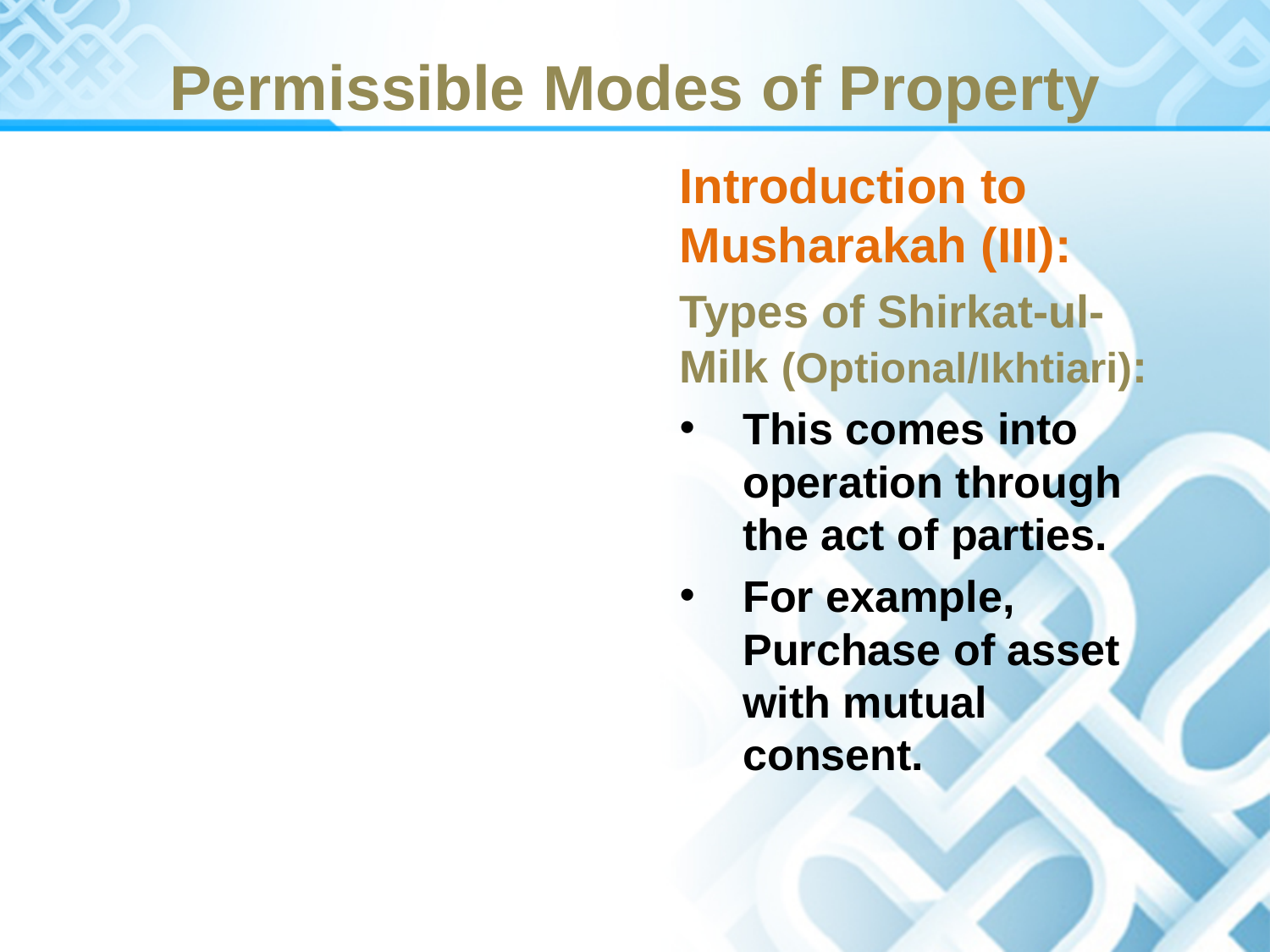

Permissible Modes of Property
Introduction to Musharakah (III):
Types of Shirkat-ul-Milk (Optional/Ikhtiari):
This comes into operation through the act of parties.
For example, Purchase of asset with mutual consent.